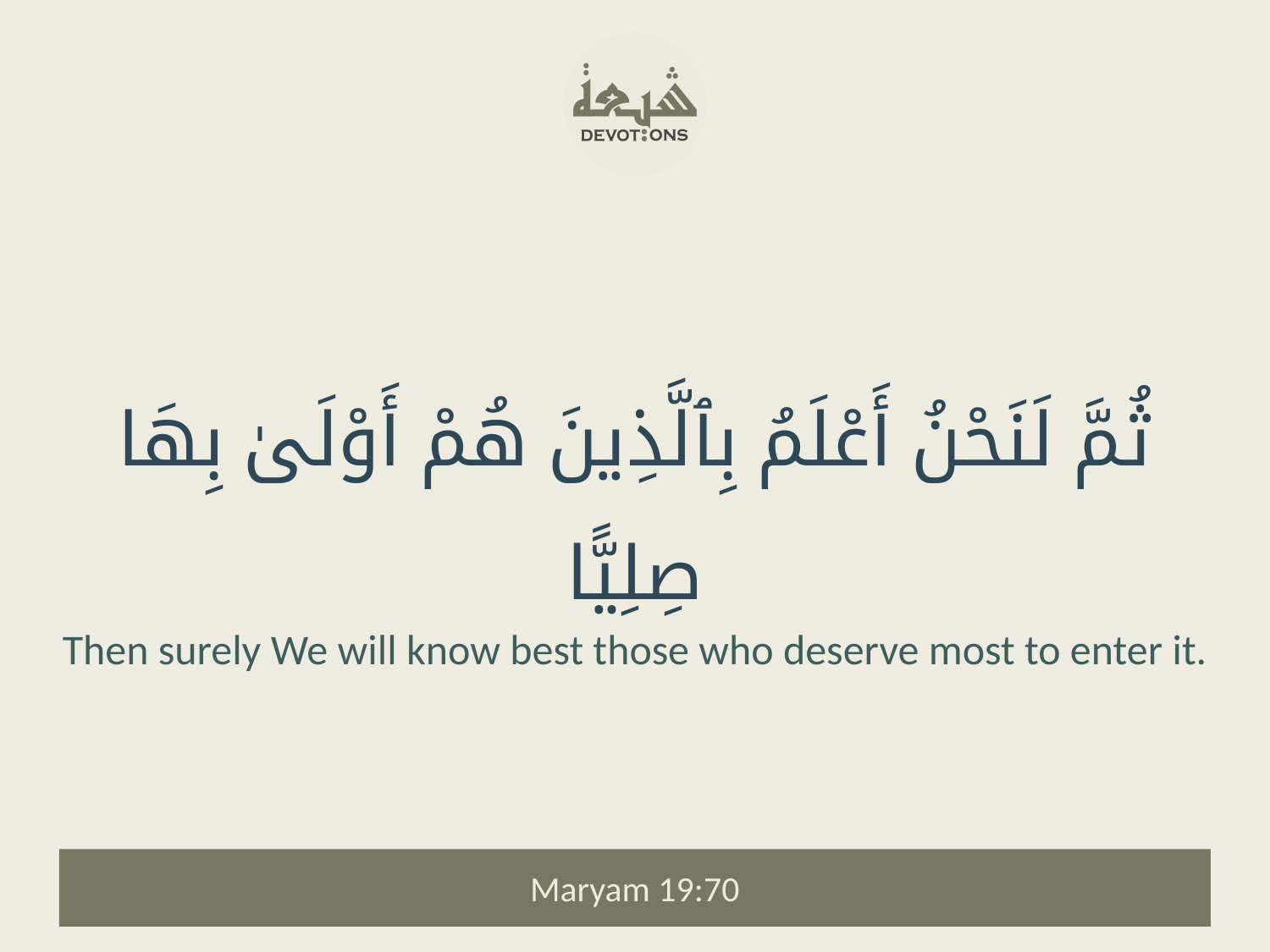

ثُمَّ لَنَحْنُ أَعْلَمُ بِٱلَّذِينَ هُمْ أَوْلَىٰ بِهَا صِلِيًّا
Then surely We will know best those who deserve most to enter it.
Maryam 19:70